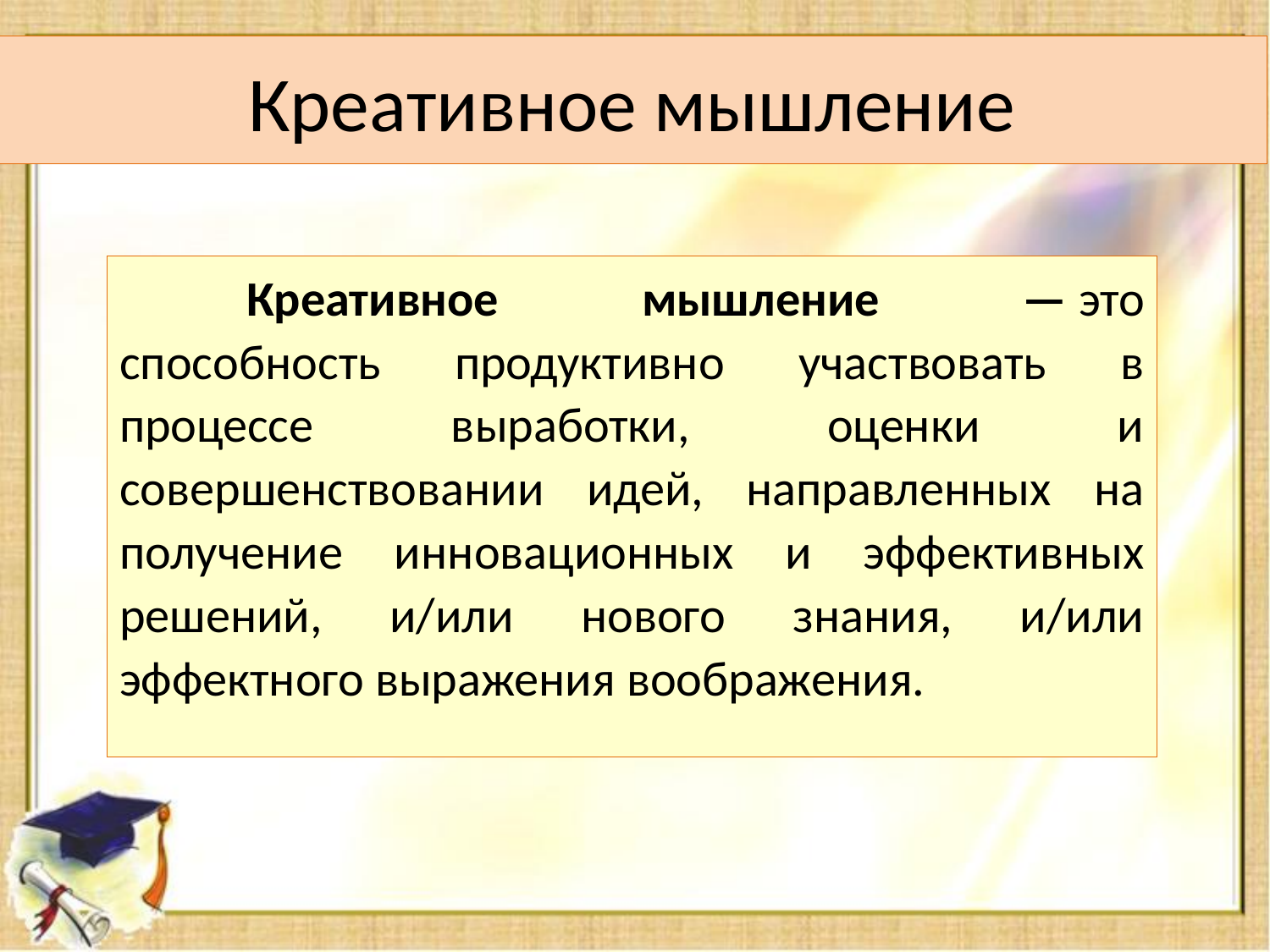

# Креативное мышление
	Креативное мышление — это способность продуктивно участвовать в процессе выработки, оценки и совершенствовании идей, направленных на получение инновационных и эффективных решений, и/или нового знания, и/или эффектного выражения воображения.